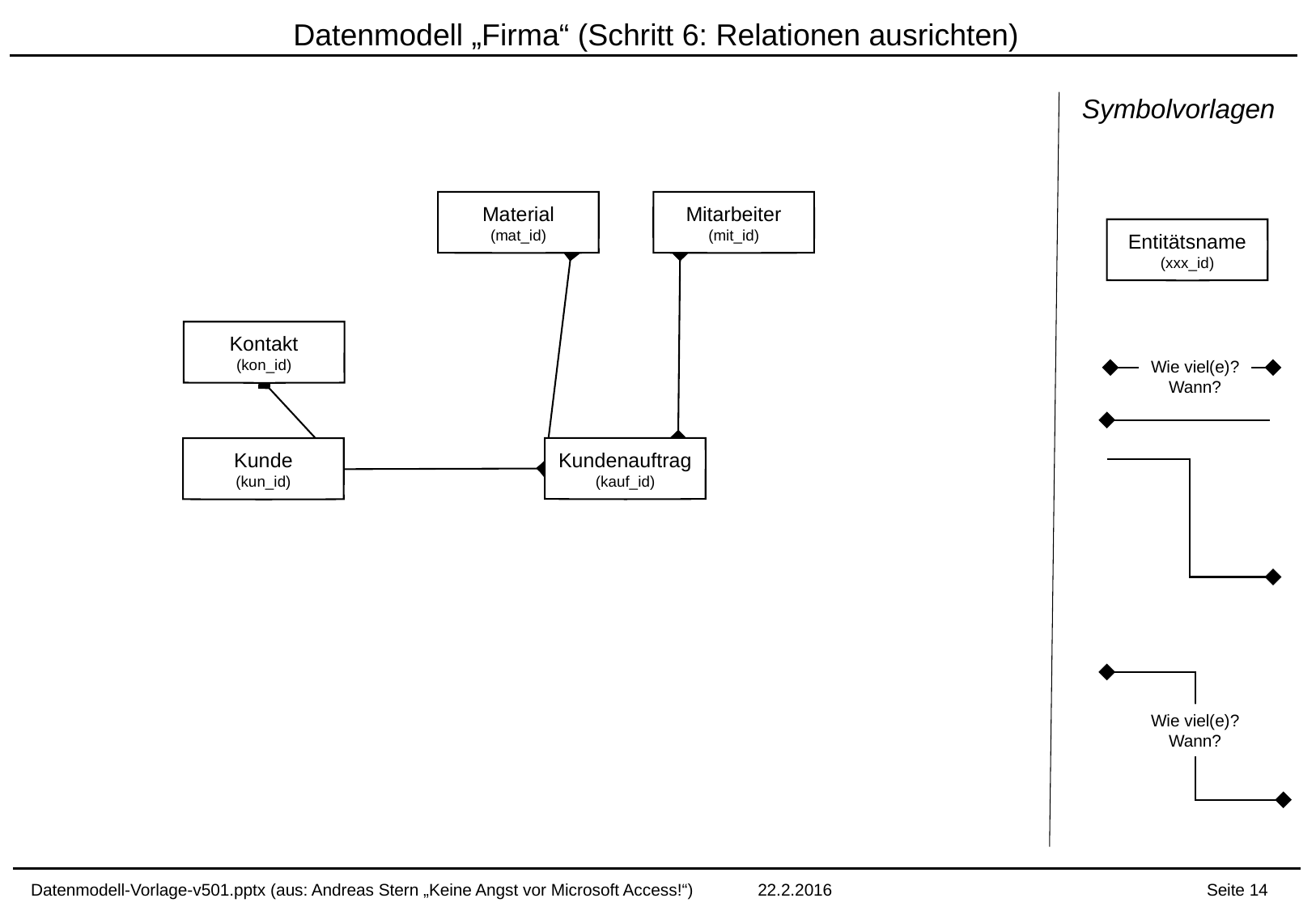

# Datenmodell „Firma“ (Schritt 6: Relationen ausrichten)
Symbolvorlagen
Material
(mat_id)
Mitarbeiter
(mit_id)
Entitätsname
(xxx_id)
Kontakt
(kon_id)
Wie viel(e)?
Wann?
Kundenauftrag
(kauf_id)
Kunde
(kun_id)
Wie viel(e)?
Wann?